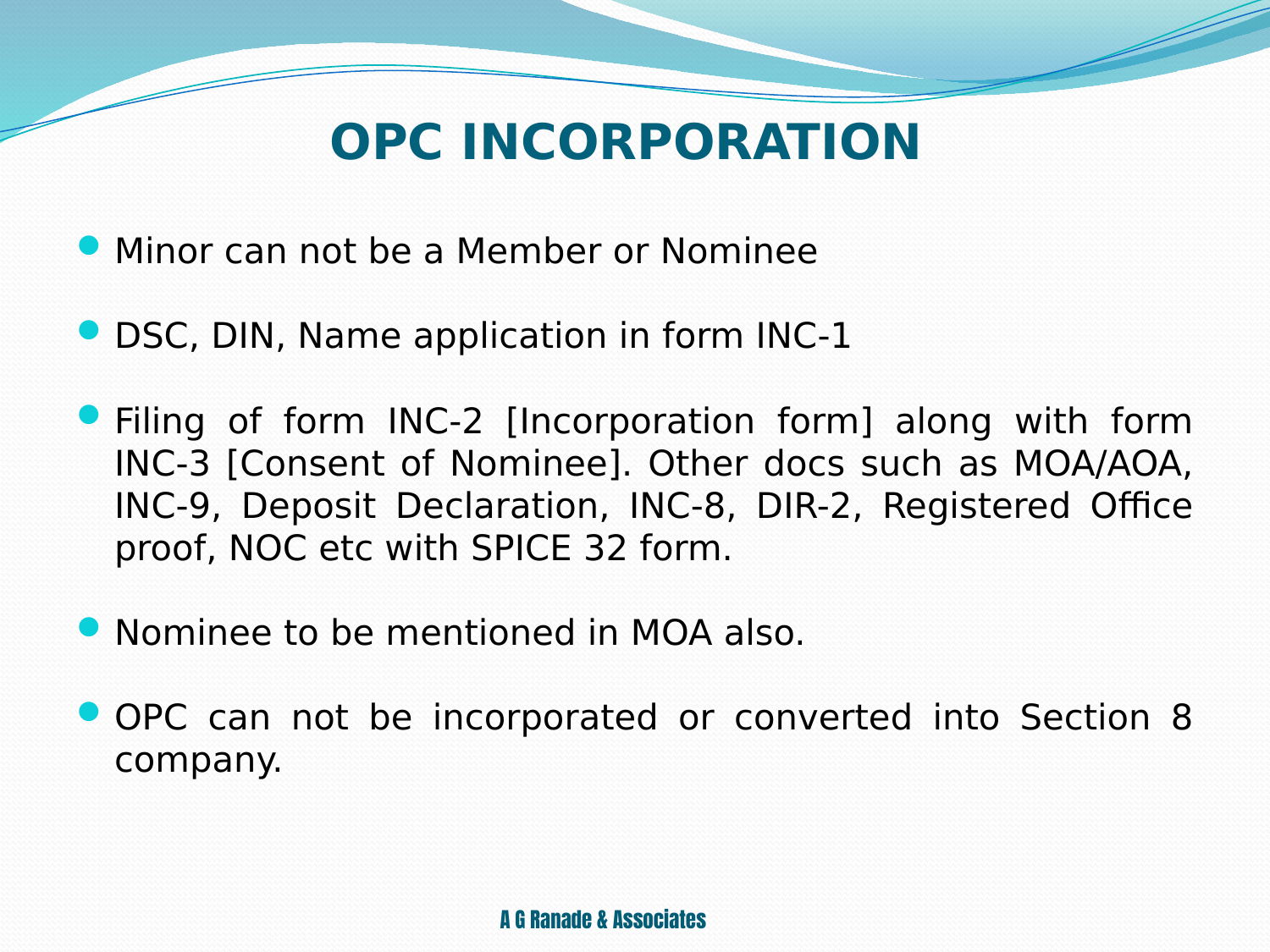

# OPC INCORPORATION
Minor can not be a Member or Nominee

DSC, DIN, Name application in form INC-1

Filing of form INC-2 [Incorporation form] along with form INC-3 [Consent of Nominee]. Other docs such as MOA/AOA, INC-9, Deposit Declaration, INC-8, DIR-2, Registered Office proof, NOC etc with SPICE 32 form.

Nominee to be mentioned in MOA also.

OPC can not be incorporated or converted into Section 8 company.

A G Ranade & Associates